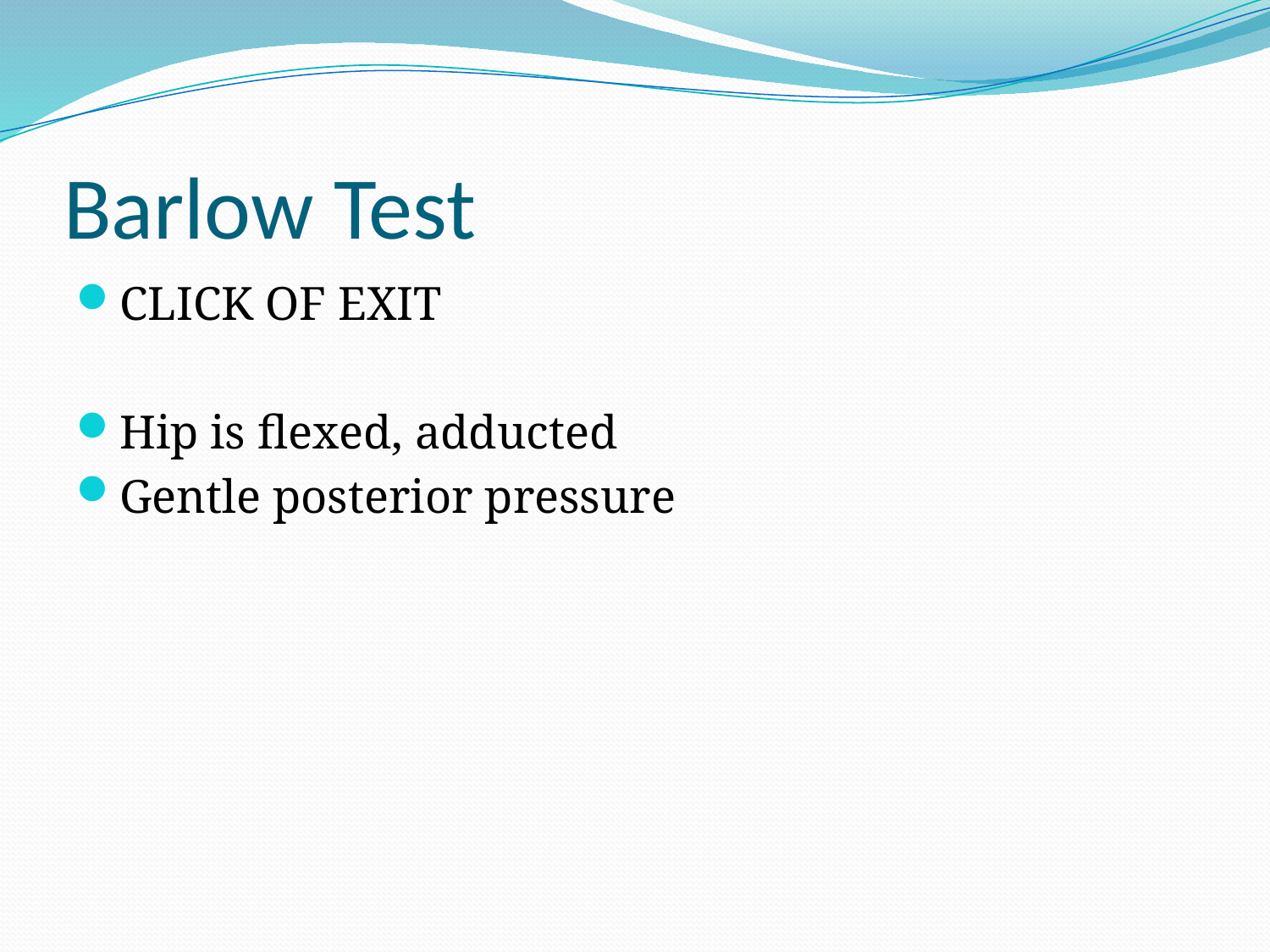

# Barlow Test
CLICK OF EXIT

Hip is flexed, adducted
Gentle posterior pressure